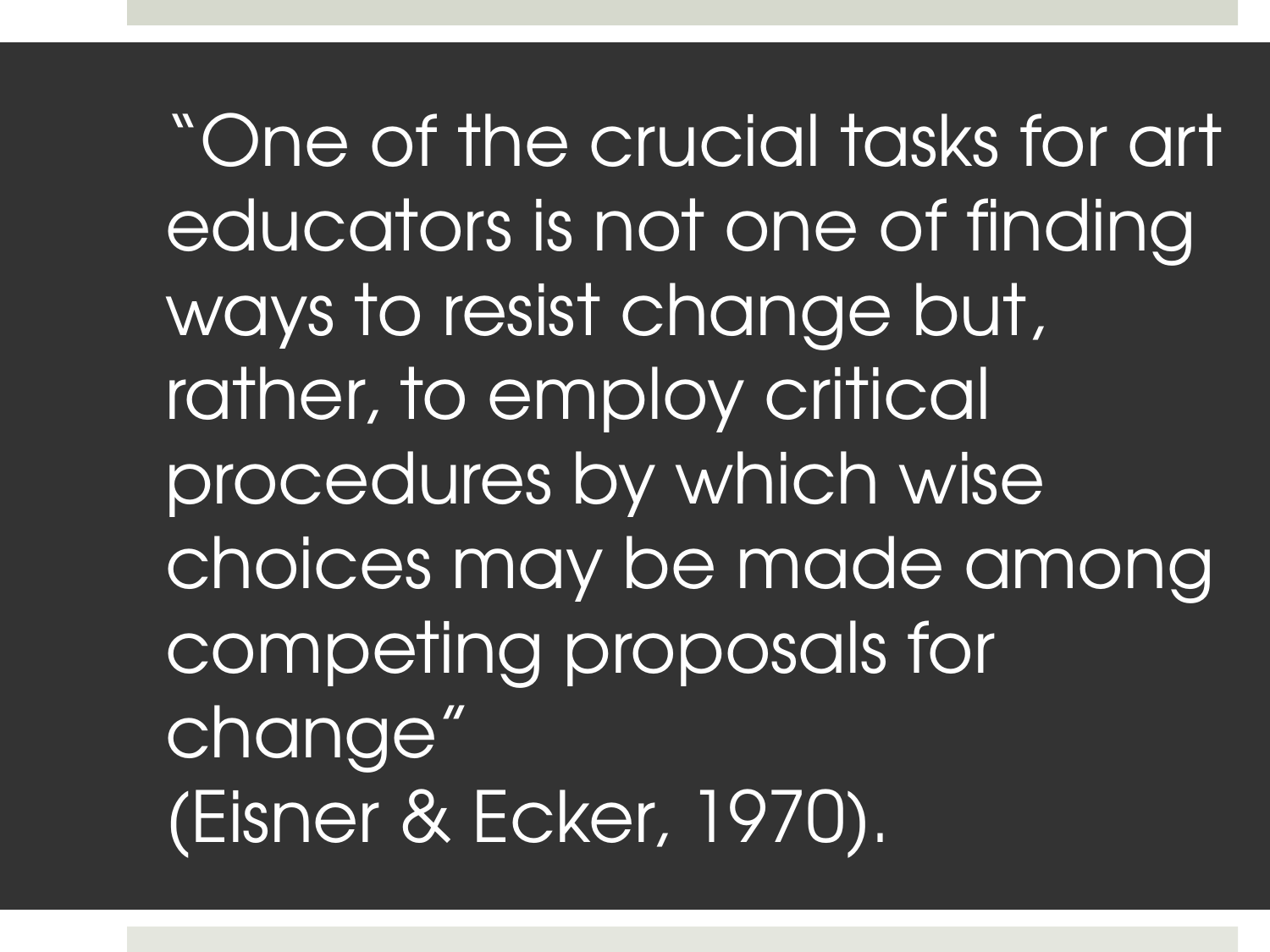

“One of the crucial tasks for art educators is not one of finding ways to resist change but, rather, to employ critical procedures by which wise choices may be made among competing proposals for change”
(Eisner & Ecker, 1970).